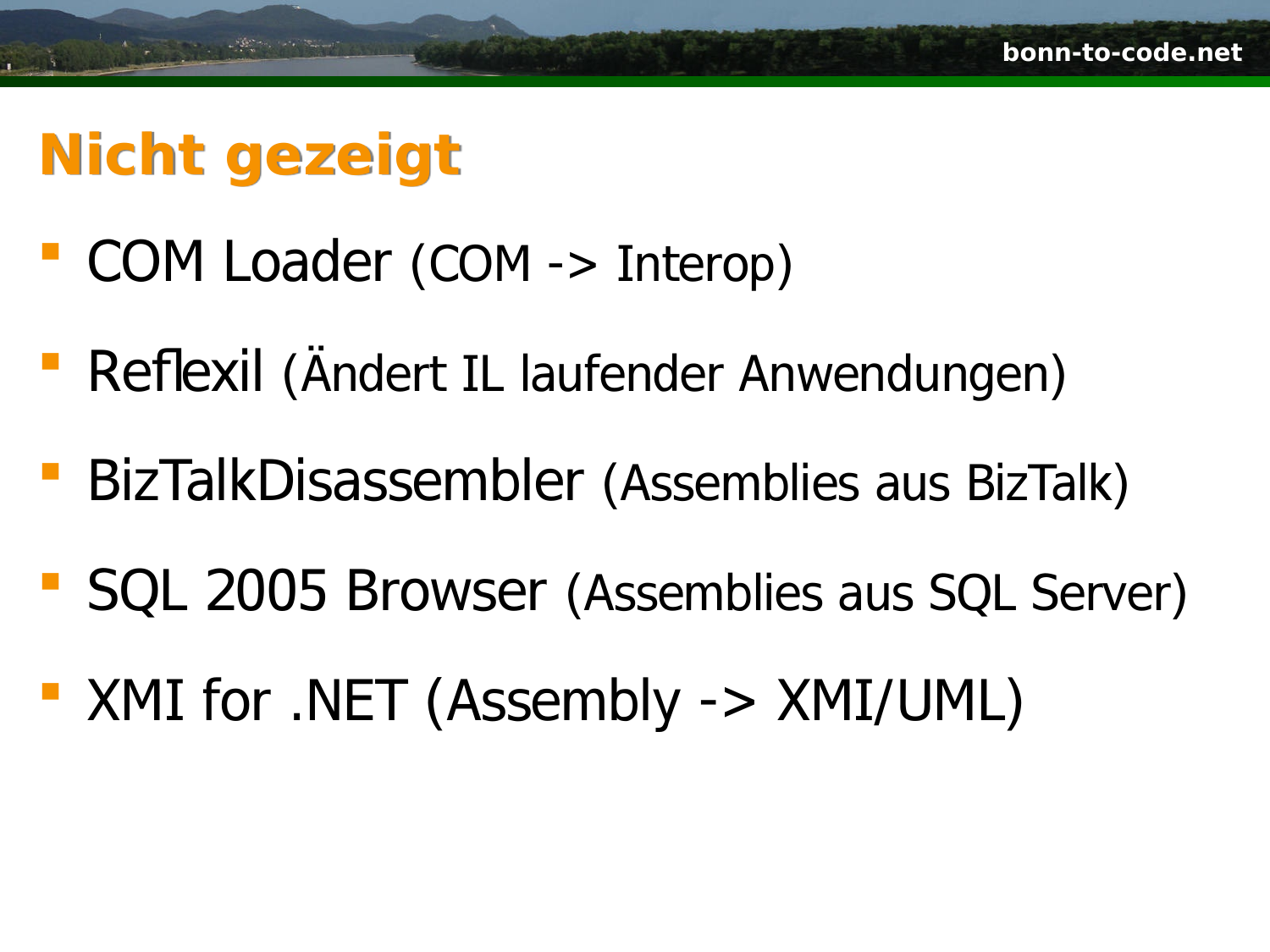

Nicht gezeigt
COM Loader (COM -> Interop)
Reflexil (Ändert IL laufender Anwendungen)
BizTalkDisassembler (Assemblies aus BizTalk)
SQL 2005 Browser (Assemblies aus SQL Server)
XMI for .NET (Assembly -> XMI/UML)